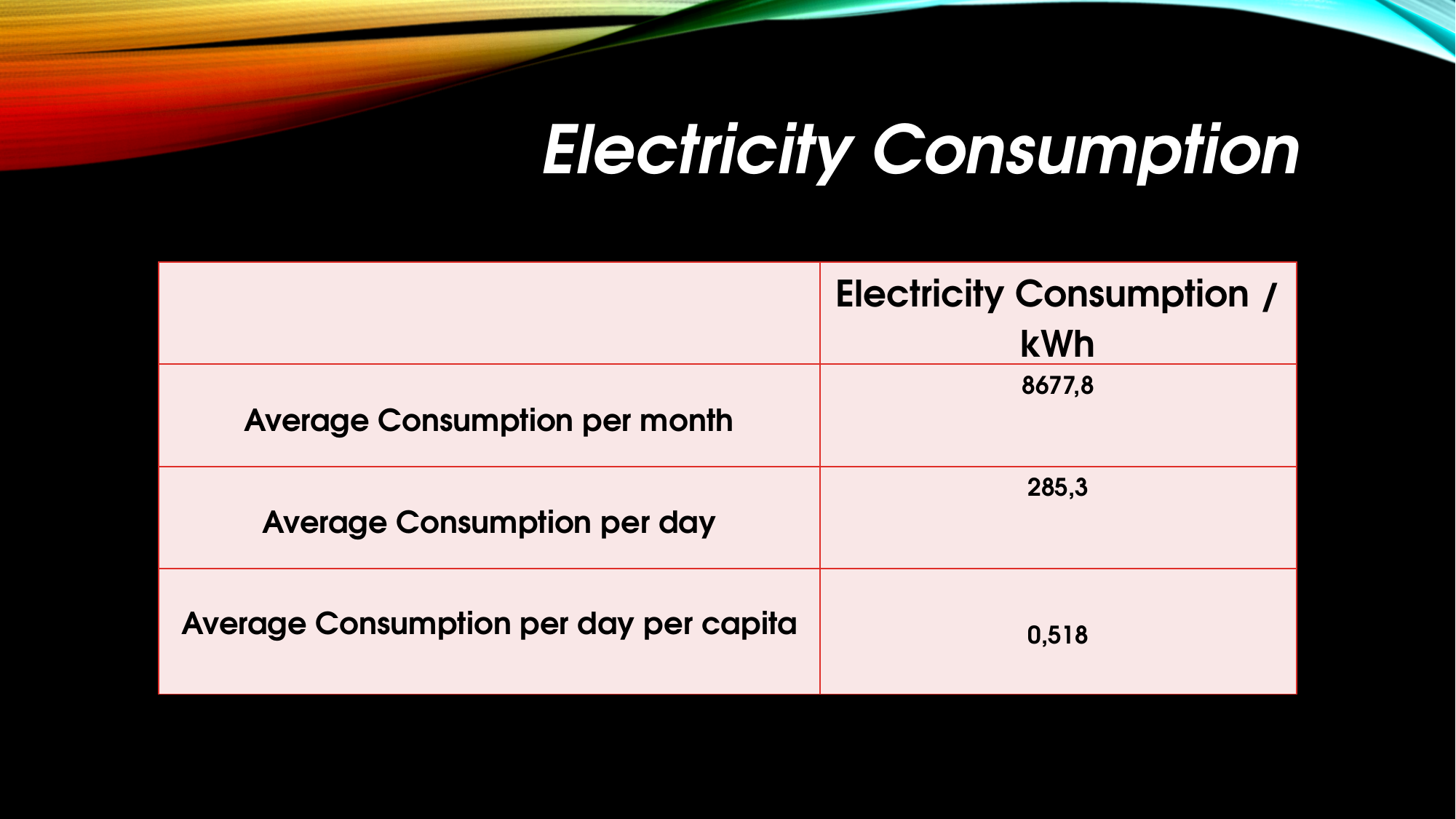

Electricity Consumption
|  | Electricity Consumption / kWh |
| --- | --- |
| Average Consumption per month | 8677,8 |
| Average Consumption per day | 285,3 |
| Average Consumption per day per capita | 0,518 |